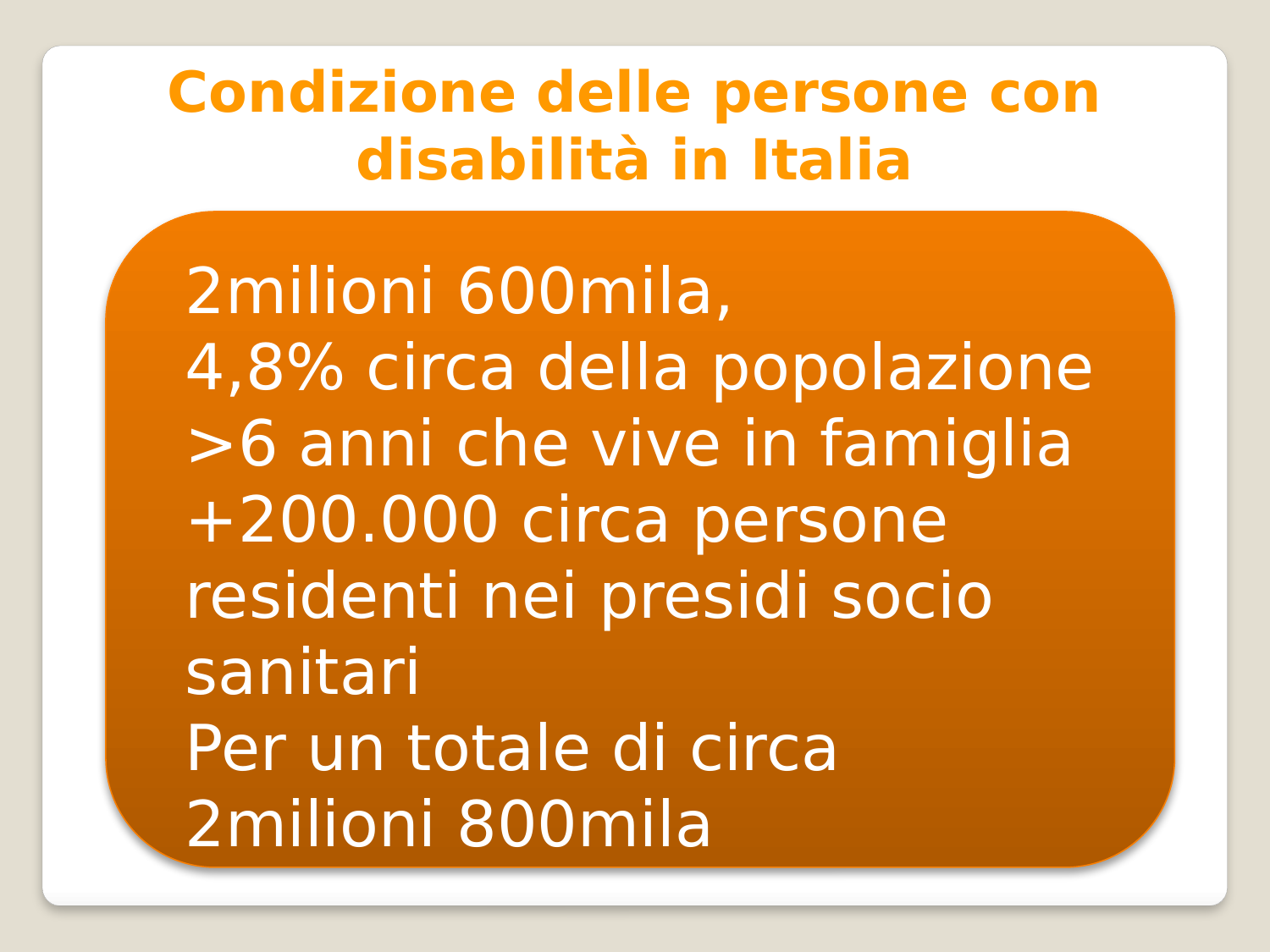

Condizione delle persone con disabilità in Italia
2milioni 600mila,
4,8% circa della popolazione >6 anni che vive in famiglia +200.000 circa persone residenti nei presidi socio sanitari
Per un totale di circa
2milioni 800mila